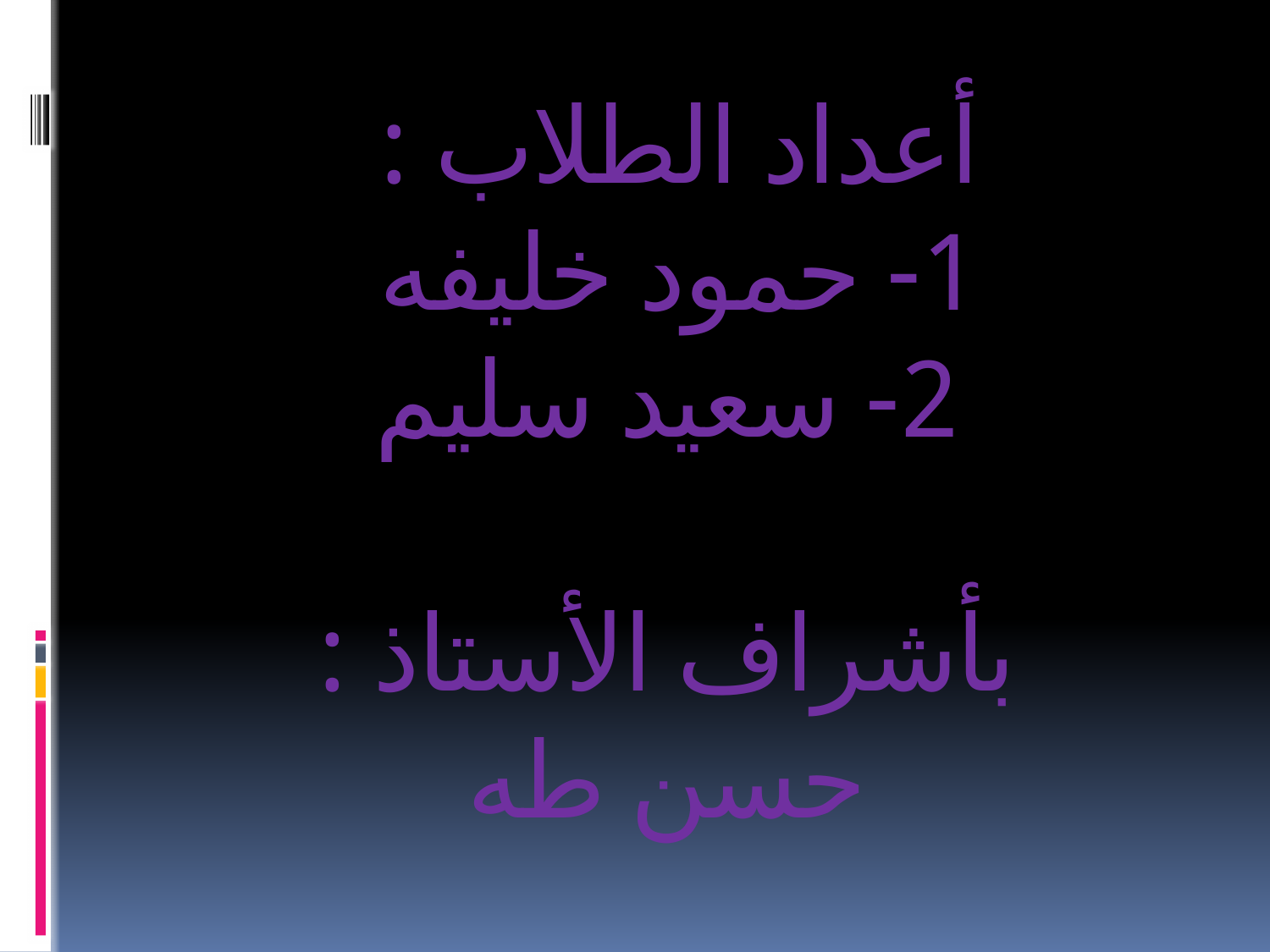

# أعداد الطلاب : 1- حمود خليفه 2- سعيد سليم بأشراف الأستاذ : حسن طه